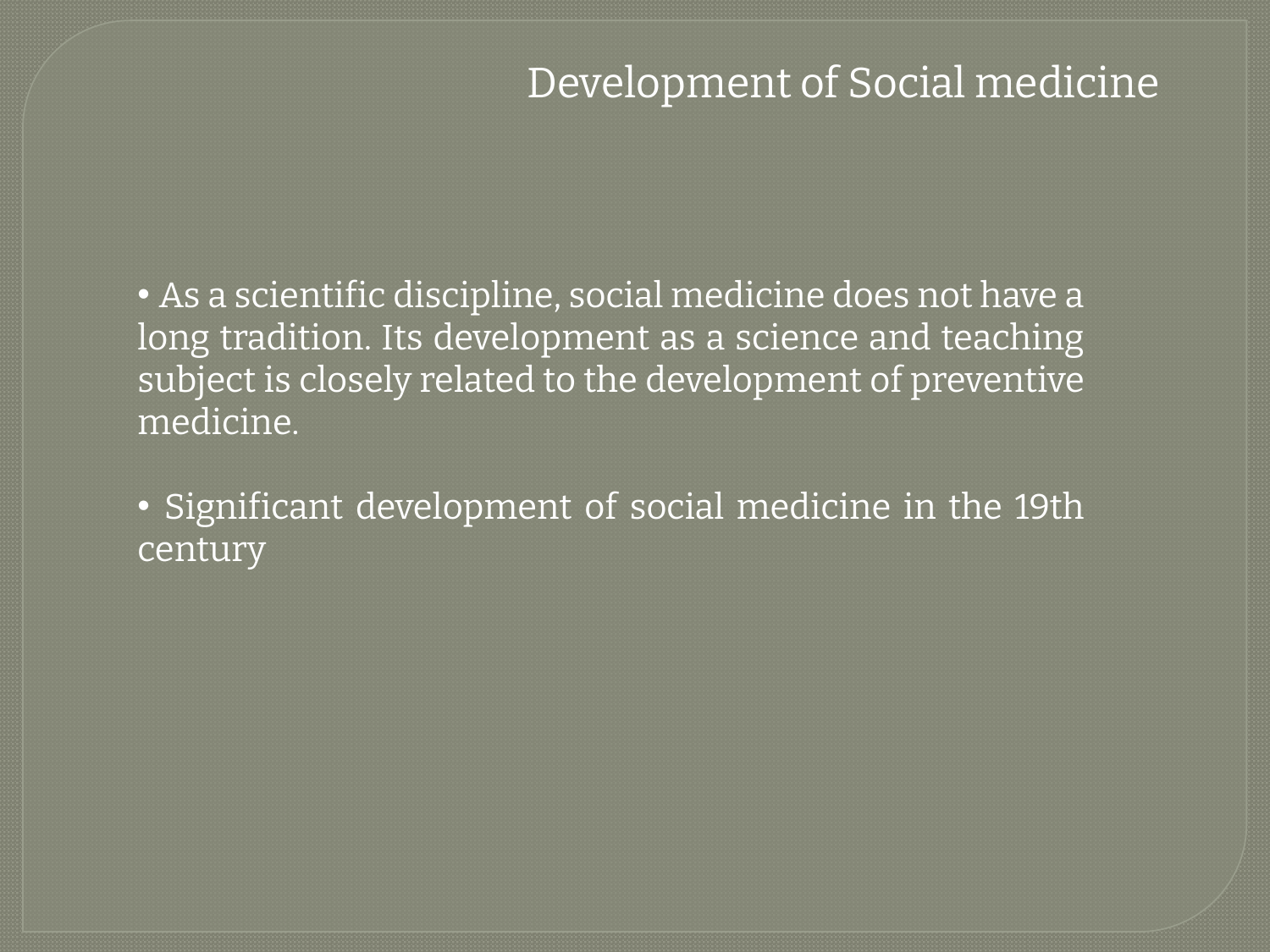

Development of Social medicine
 As a scientific discipline, social medicine does not have a long tradition. Its development as a science and teaching subject is closely related to the development of preventive medicine.

 Significant development of social medicine in the 19th century